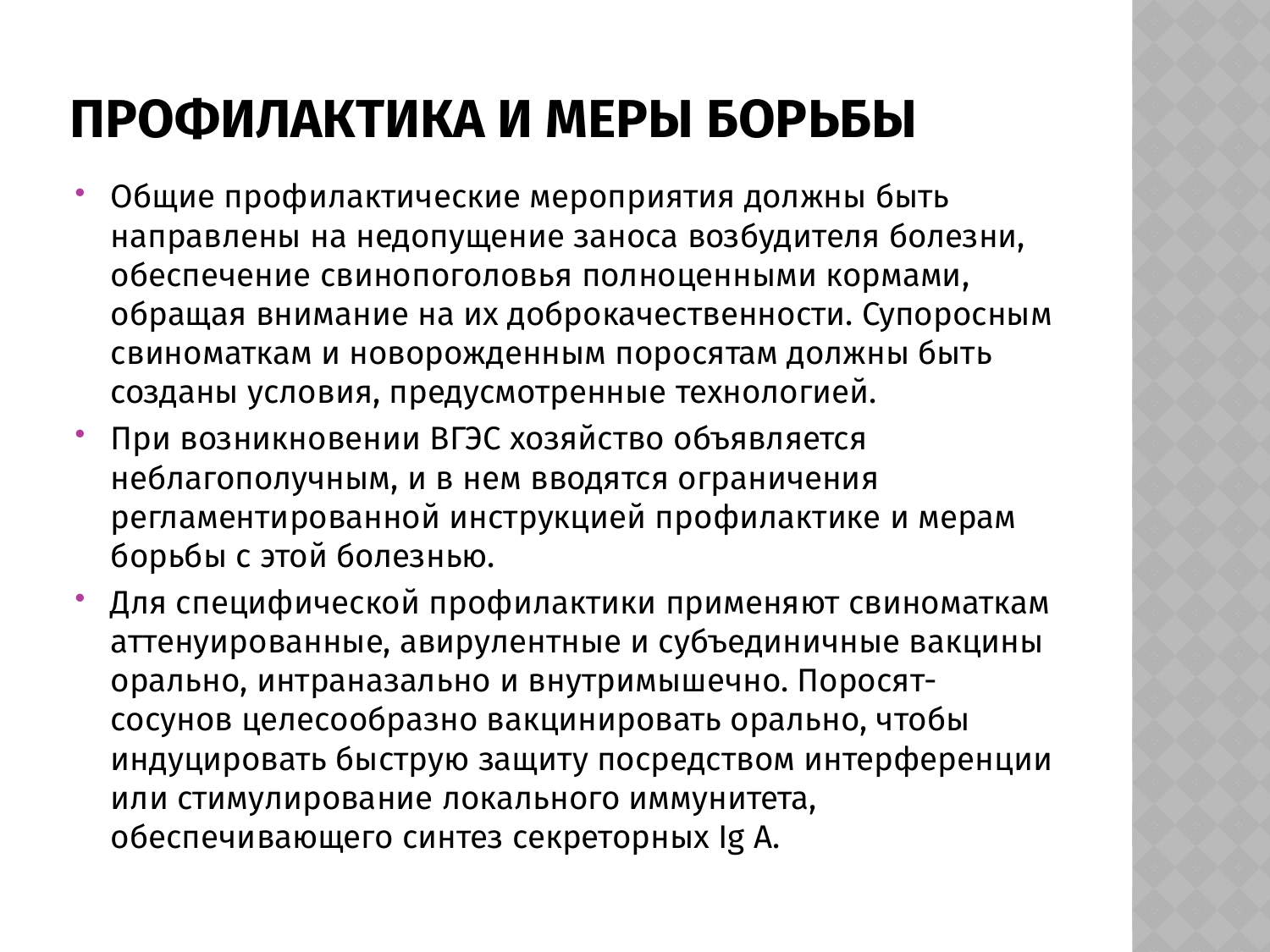

# Профилактика и меры борьбы
Общие профилактические мероприятия должны быть направлены на недопущение заноса возбудителя болезни, обеспечение свинопоголовья полноценными кормами, обращая внимание на их доброкачественности. Супоросным свиноматкам и новорожденным поросятам должны быть созданы условия, предусмотренные технологией.
При возникновении ВГЭС хозяйство объявляется неблагополучным, и в нем вводятся ограничения регламентированной инструкцией профилактике и мерам борьбы с этой болезнью.
Для специфической профилактики применяют свиноматкам аттенуированные, авирулентные и субъединичные вакцины орально, интраназально и внутримышечно. Поросят-сосунов целесообразно вакцинировать орально, чтобы индуцировать быструю защиту посредством интерференции или стимулирование локального иммунитета, обеспечивающего синтез секреторных Ig A.